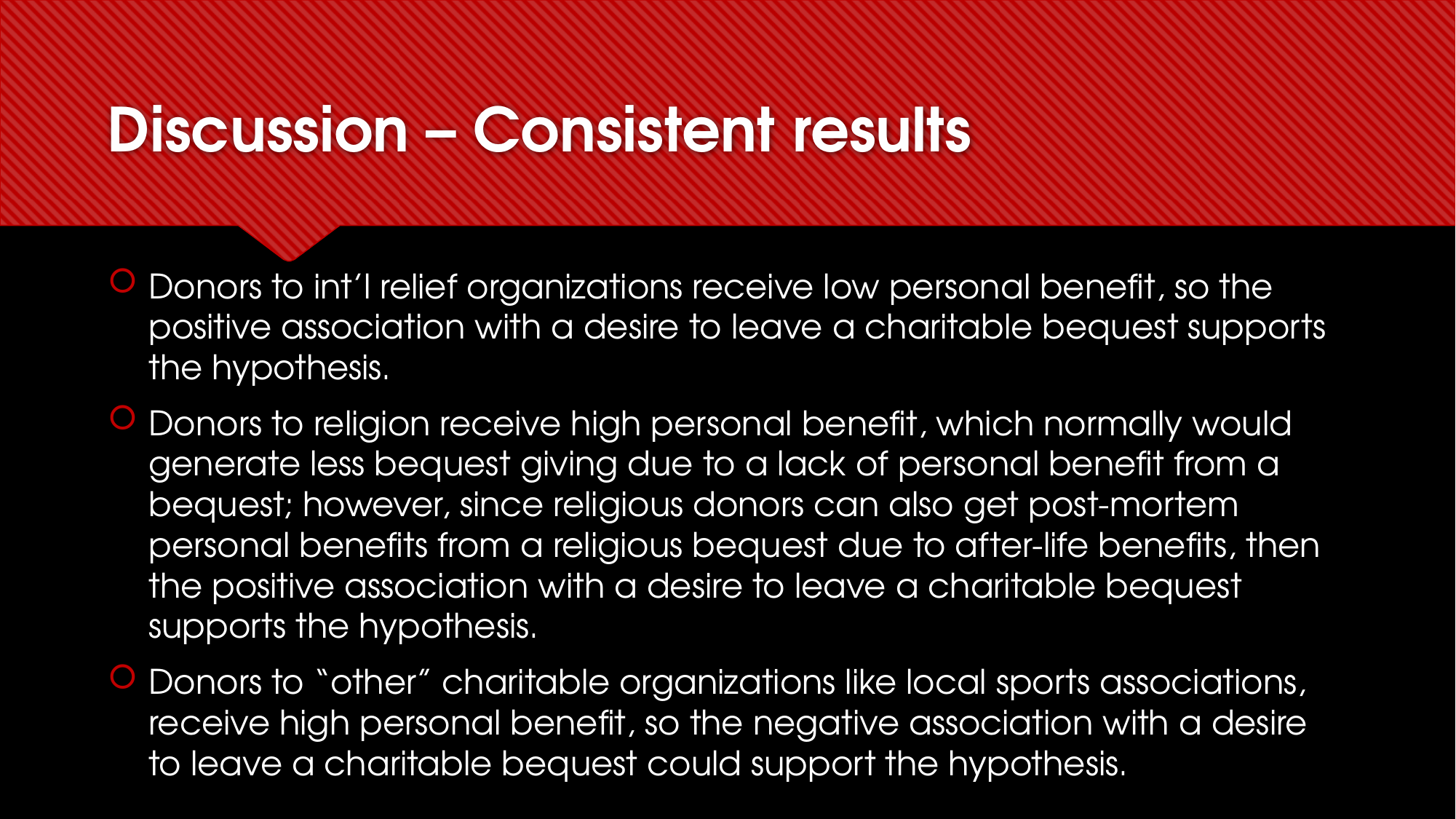

# Discussion – Consistent results
Donors to int’l relief organizations receive low personal benefit, so the positive association with a desire to leave a charitable bequest supports the hypothesis.
Donors to religion receive high personal benefit, which normally would generate less bequest giving due to a lack of personal benefit from a bequest; however, since religious donors can also get post-mortem personal benefits from a religious bequest due to after-life benefits, then the positive association with a desire to leave a charitable bequest supports the hypothesis.
Donors to “other” charitable organizations like local sports associations, receive high personal benefit, so the negative association with a desire to leave a charitable bequest could support the hypothesis.